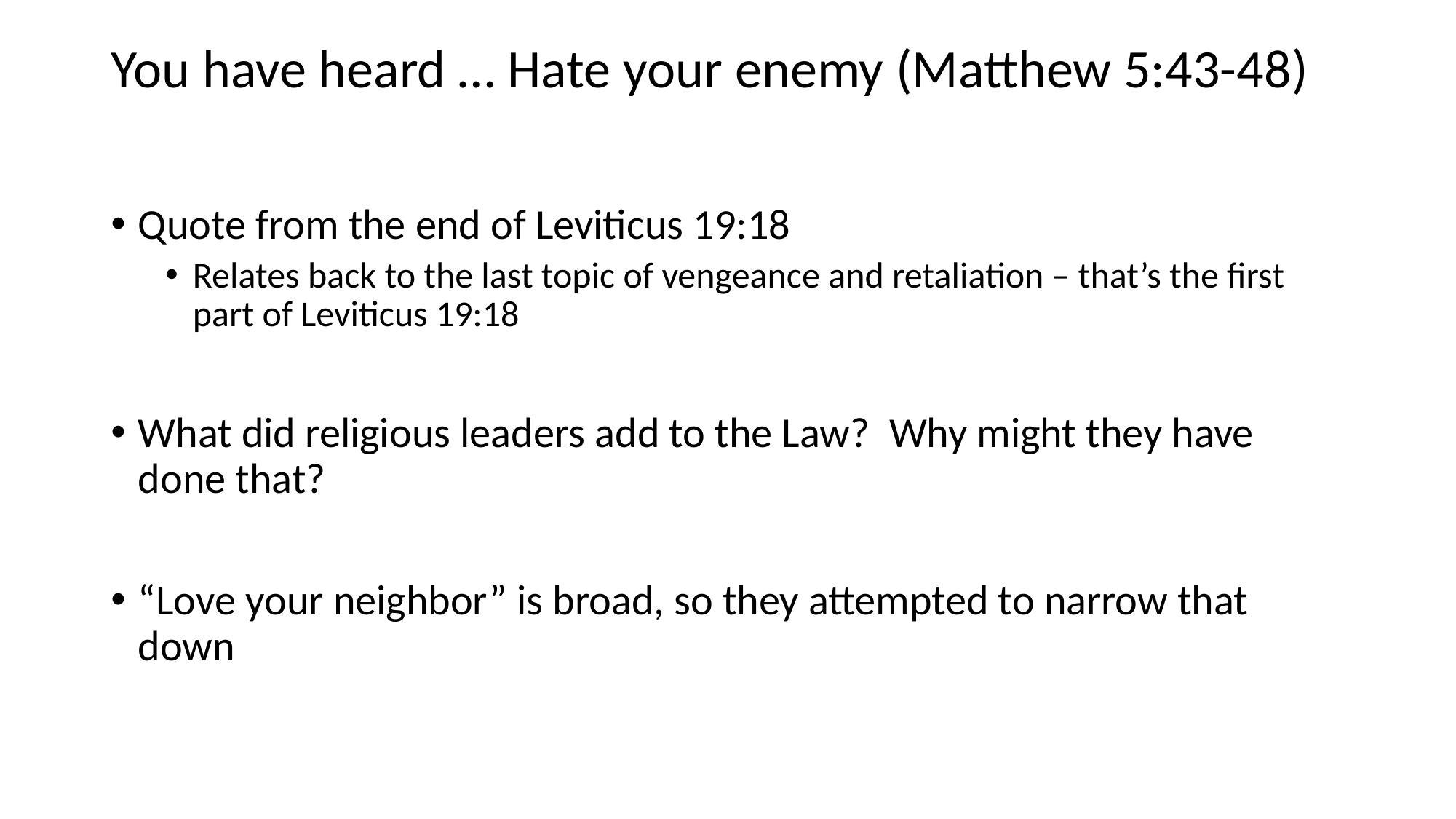

# You have heard … Hate your enemy (Matthew 5:43-48)

Quote from the end of Leviticus 19:18
Relates back to the last topic of vengeance and retaliation – that’s the first part of Leviticus 19:18

What did religious leaders add to the Law?  Why might they have done that?

“Love your neighbor” is broad, so they attempted to narrow that down